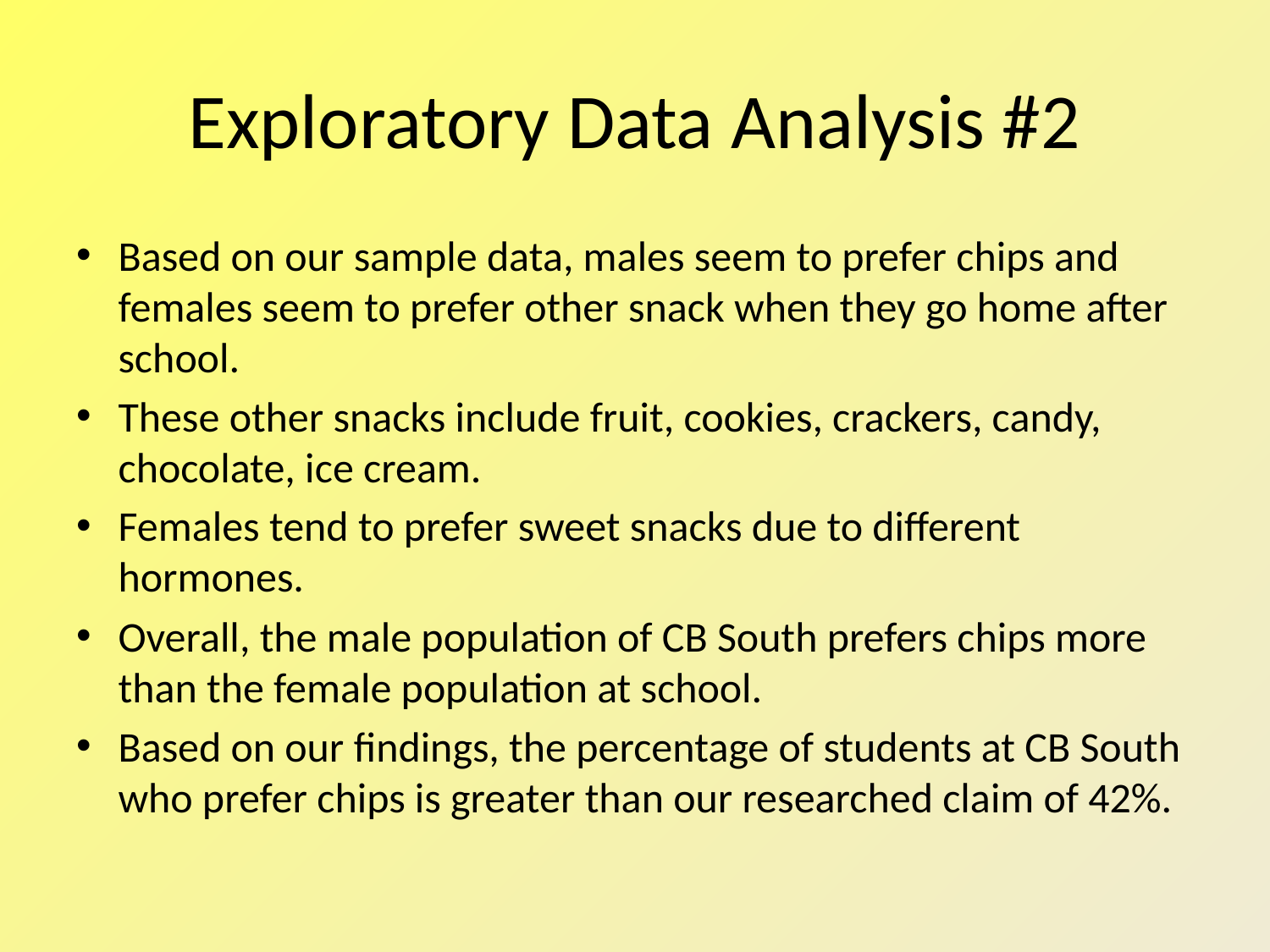

# Exploratory Data Analysis #2
Based on our sample data, males seem to prefer chips and females seem to prefer other snack when they go home after school.
These other snacks include fruit, cookies, crackers, candy, chocolate, ice cream.
Females tend to prefer sweet snacks due to different hormones.
Overall, the male population of CB South prefers chips more than the female population at school.
Based on our findings, the percentage of students at CB South who prefer chips is greater than our researched claim of 42%.